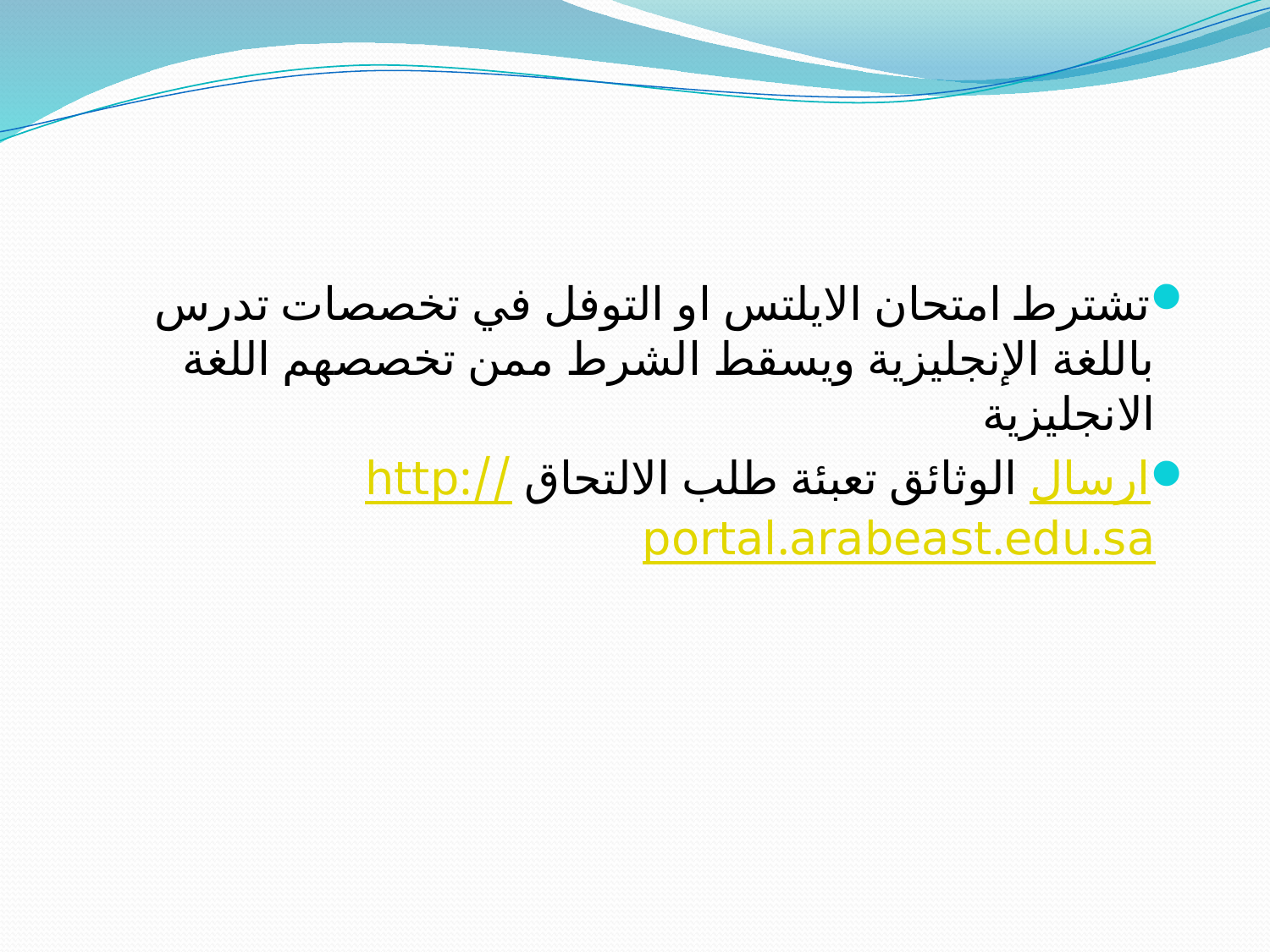

#
تشترط امتحان الايلتس او التوفل في تخصصات تدرس باللغة الإنجليزية ويسقط الشرط ممن تخصصهم اللغة الانجليزية
ارسال الوثائق تعبئة طلب الالتحاق http://portal.arabeast.edu.sa